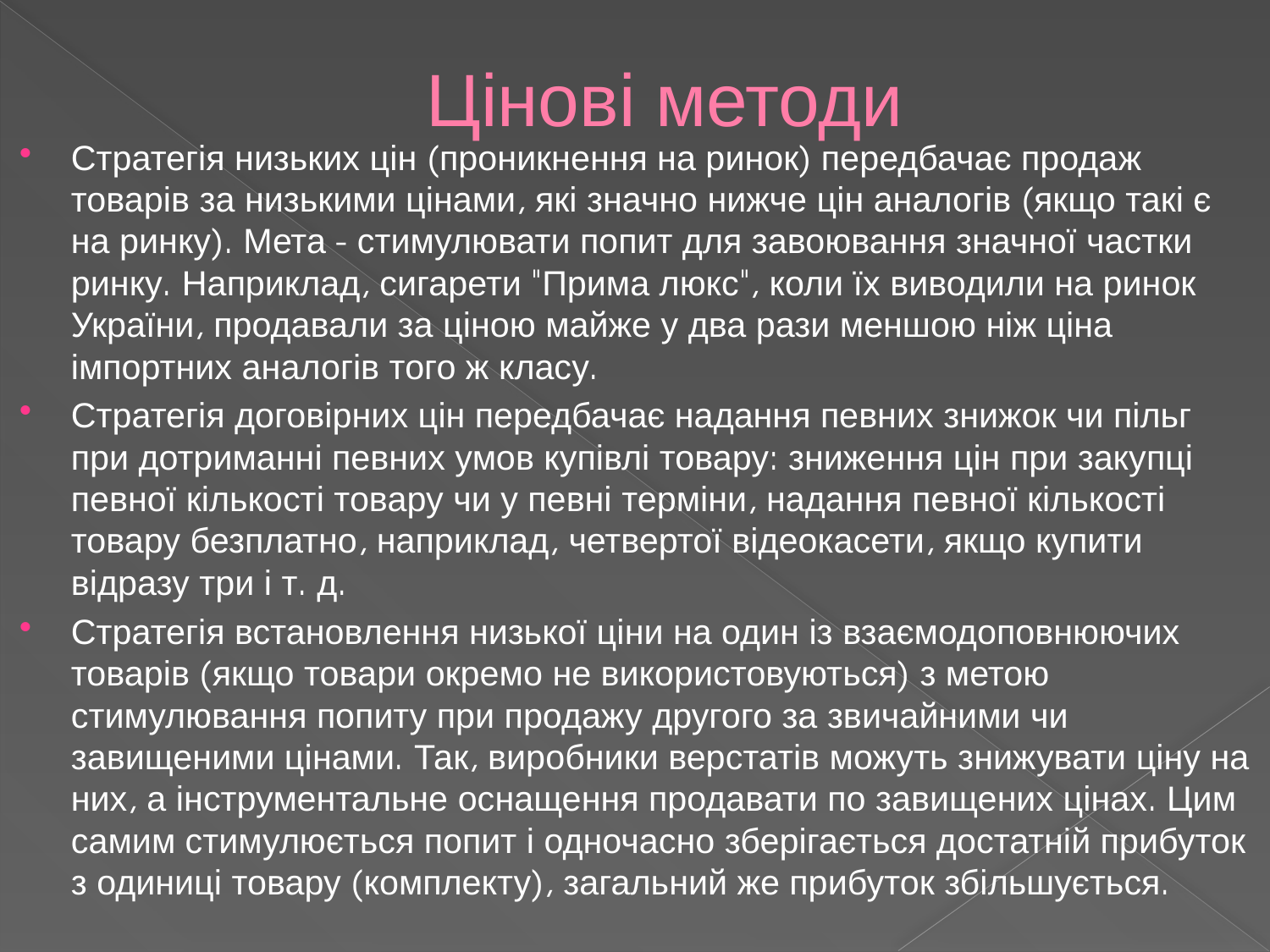

# Цінові методи
Стратегія низьких цін (проникнення на ринок) передбачає продаж товарів за низькими цінами, які значно нижче цін аналогів (якщо такі є на ринку). Мета - стимулювати попит для завоювання значної частки ринку. Наприклад, сигарети "Прима люкс", коли їх виводили на ринок України, продавали за ціною майже у два рази меншою ніж ціна імпортних аналогів того ж класу.
Стратегія договірних цін передбачає надання певних знижок чи пільг при дотриманні певних умов купівлі товару: зниження цін при закупці певної кількості товару чи у певні терміни, надання певної кількості товару безплатно, наприклад, четвертої відеокасети, якщо купити відразу три і т. д.
Стратегія встановлення низької ціни на один із взаємодоповнюючих товарів (якщо товари окремо не використовуються) з метою стимулювання попиту при продажу другого за звичайними чи завищеними цінами. Так, виробники верстатів можуть знижувати ціну на них, а інструментальне оснащення продавати по завищених цінах. Цим самим стимулюється попит і одночасно зберігається достатній прибуток з одиниці товару (комплекту), загальний же прибуток збільшується.